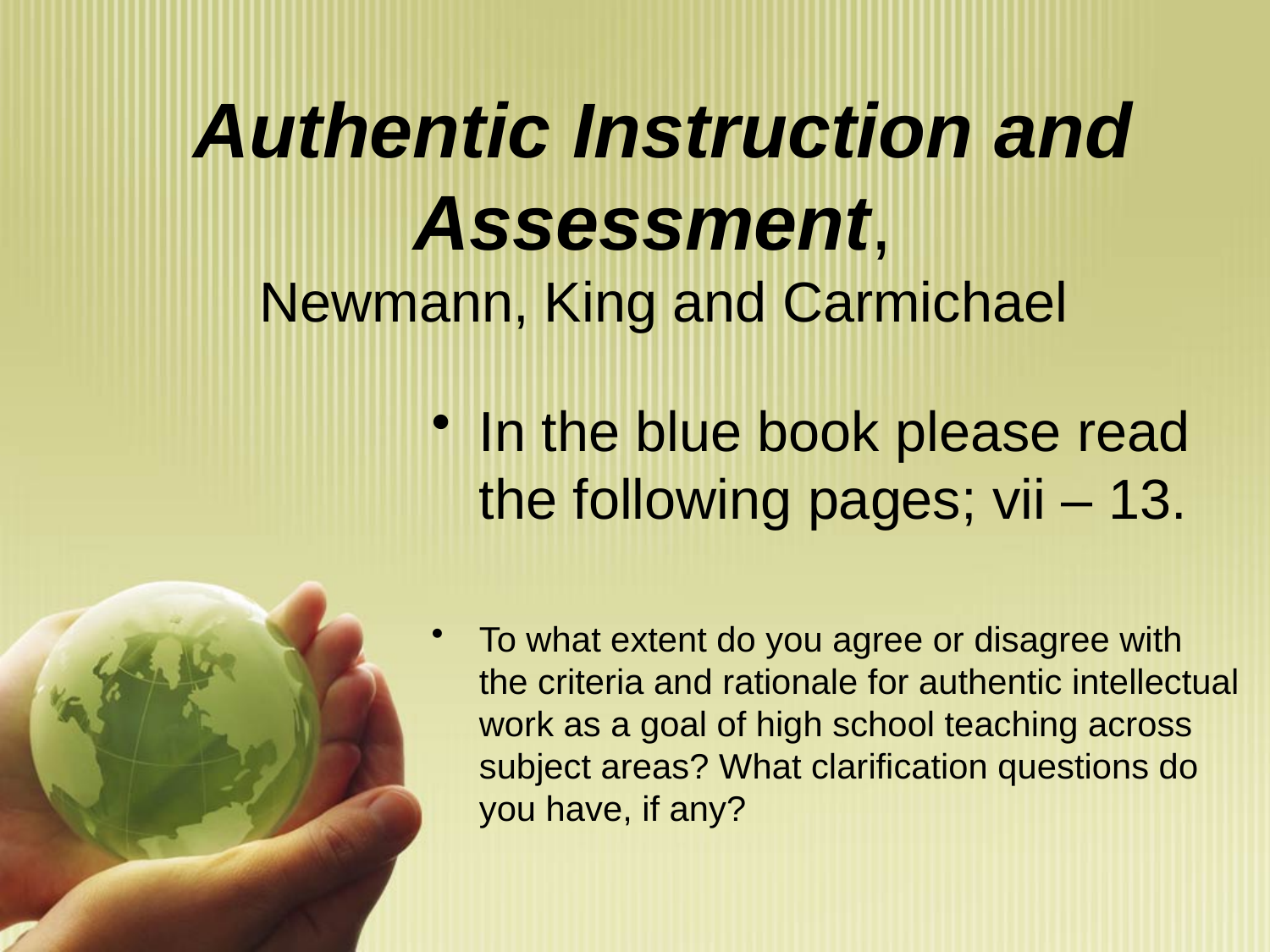

# Authentic Instruction and Assessment, Newmann, King and Carmichael
In the blue book please read the following pages; vii – 13.

To what extent do you agree or disagree with the criteria and rationale for authentic intellectual work as a goal of high school teaching across subject areas? What clarification questions do you have, if any?